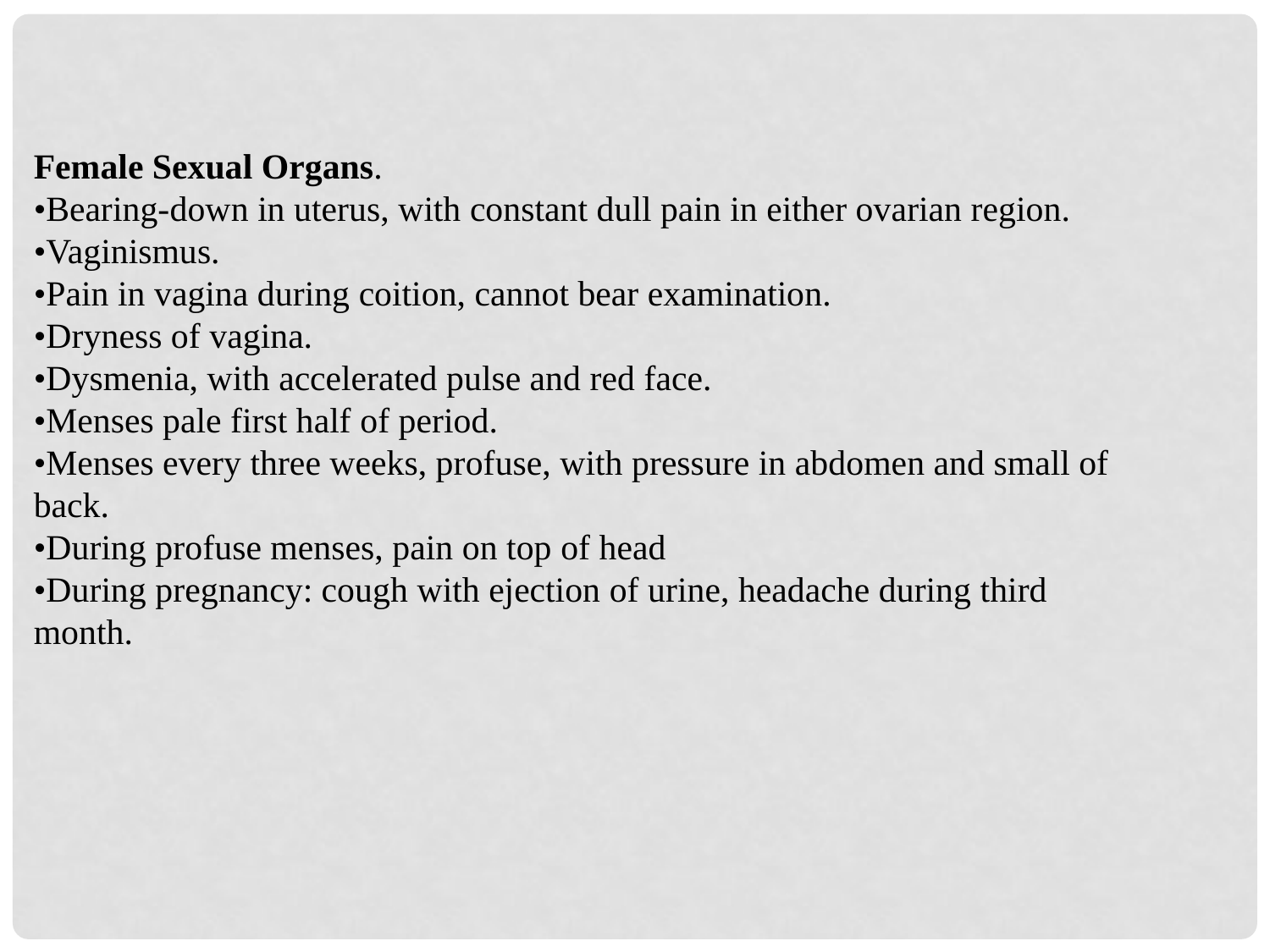

Female Sexual Organs.
•Bearing-down in uterus, with constant dull pain in either ovarian region.
•Vaginismus.
•Pain in vagina during coition, cannot bear examination.
•Dryness of vagina.
•Dysmenia, with accelerated pulse and red face.
•Menses pale first half of period.
•Menses every three weeks, profuse, with pressure in abdomen and small of back.
•During profuse menses, pain on top of head
•During pregnancy: cough with ejection of urine, headache during third month.